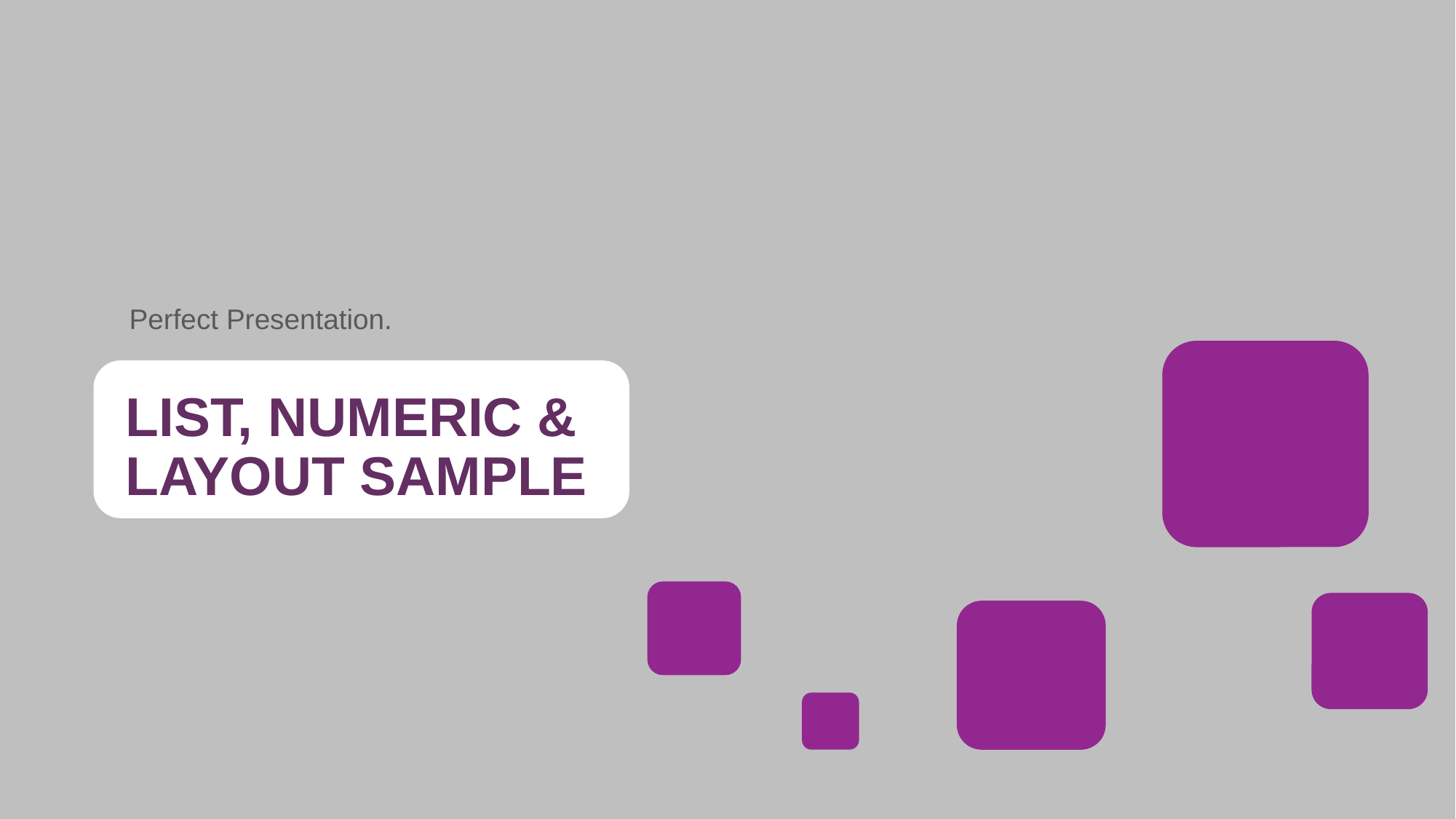

Perfect Presentation.

# LIST, NUMERIC & LAYOUT SAMPLE